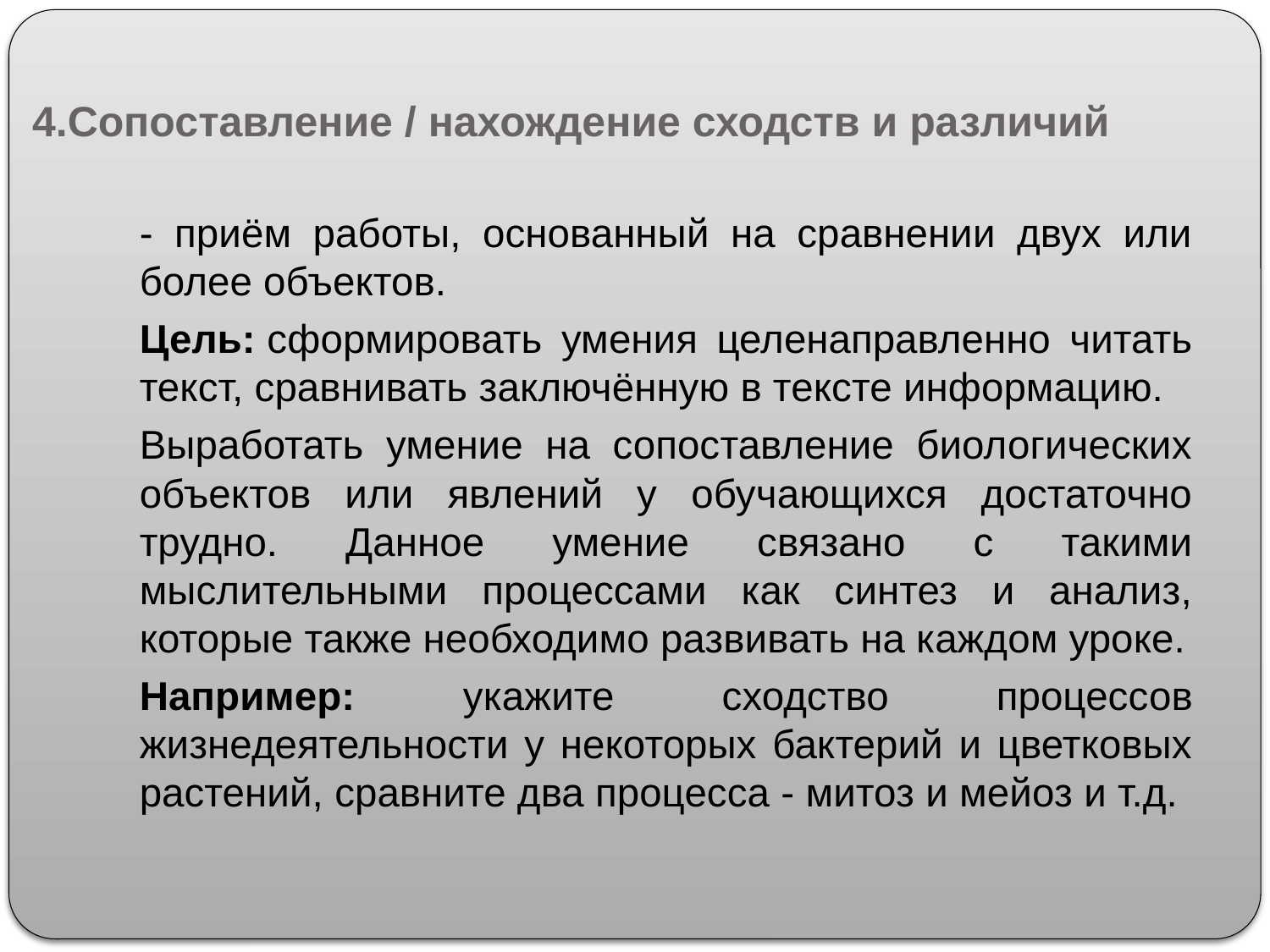

# 4.Сопоставление / нахождение сходств и различий
- приём работы, основанный на сравнении двух или более объектов.
Цель: сформировать умения целенаправленно читать текст, сравнивать заключённую в тексте информацию.
Выработать умение на сопоставление биологических объектов или явлений у обучающихся достаточно трудно. Данное умение связано с такими мыслительными процессами как синтез и анализ, которые также необходимо развивать на каждом уроке.
Например: укажите сходство процессов жизнедеятельности у некоторых бактерий и цветковых растений, сравните два процесса - митоз и мейоз и т.д.